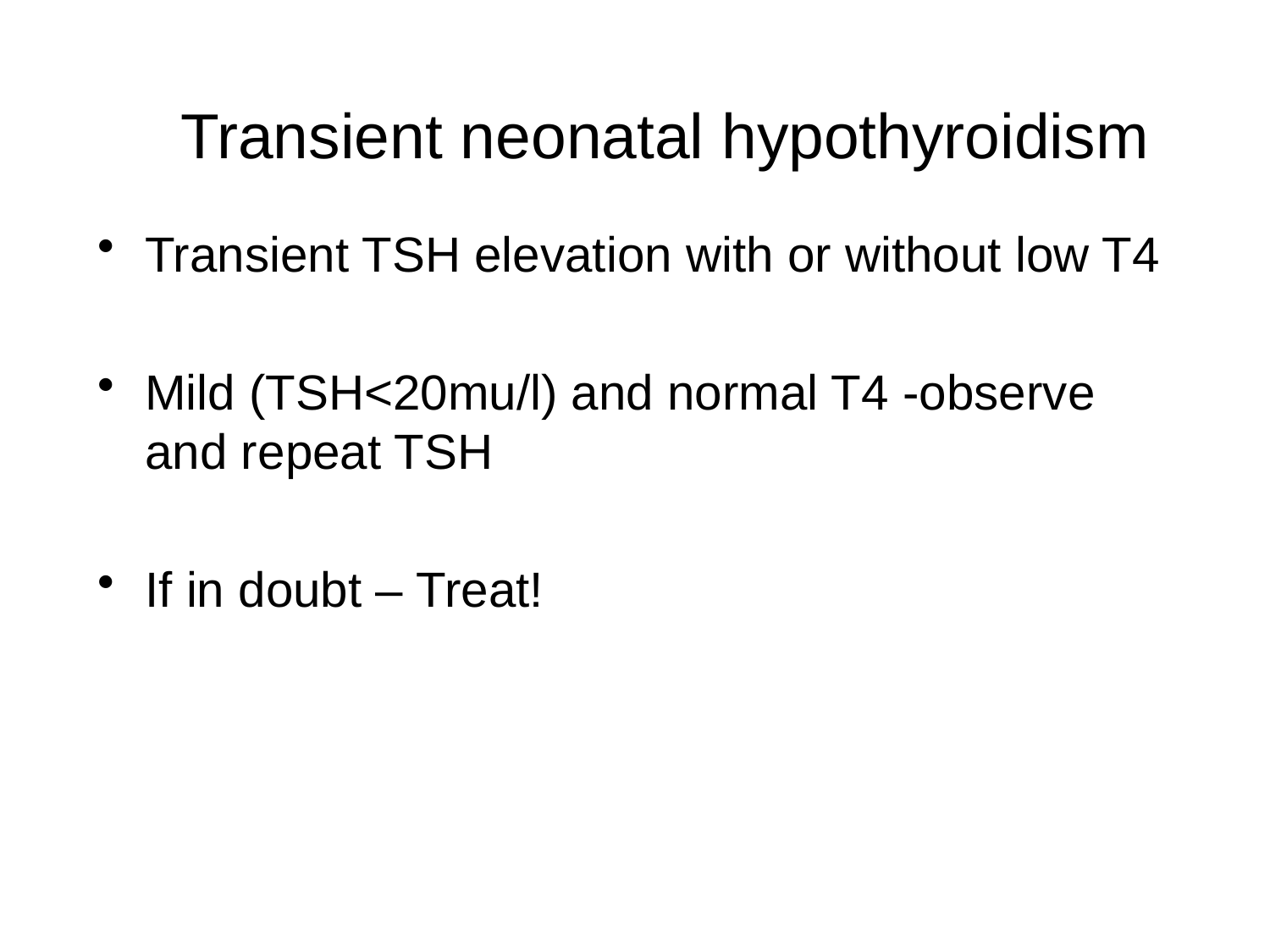

# Transient neonatal hypothyroidism
Transient TSH elevation with or without low T4

Mild (TSH<20mu/l) and normal T4 -observe and repeat TSH

If in doubt – Treat!